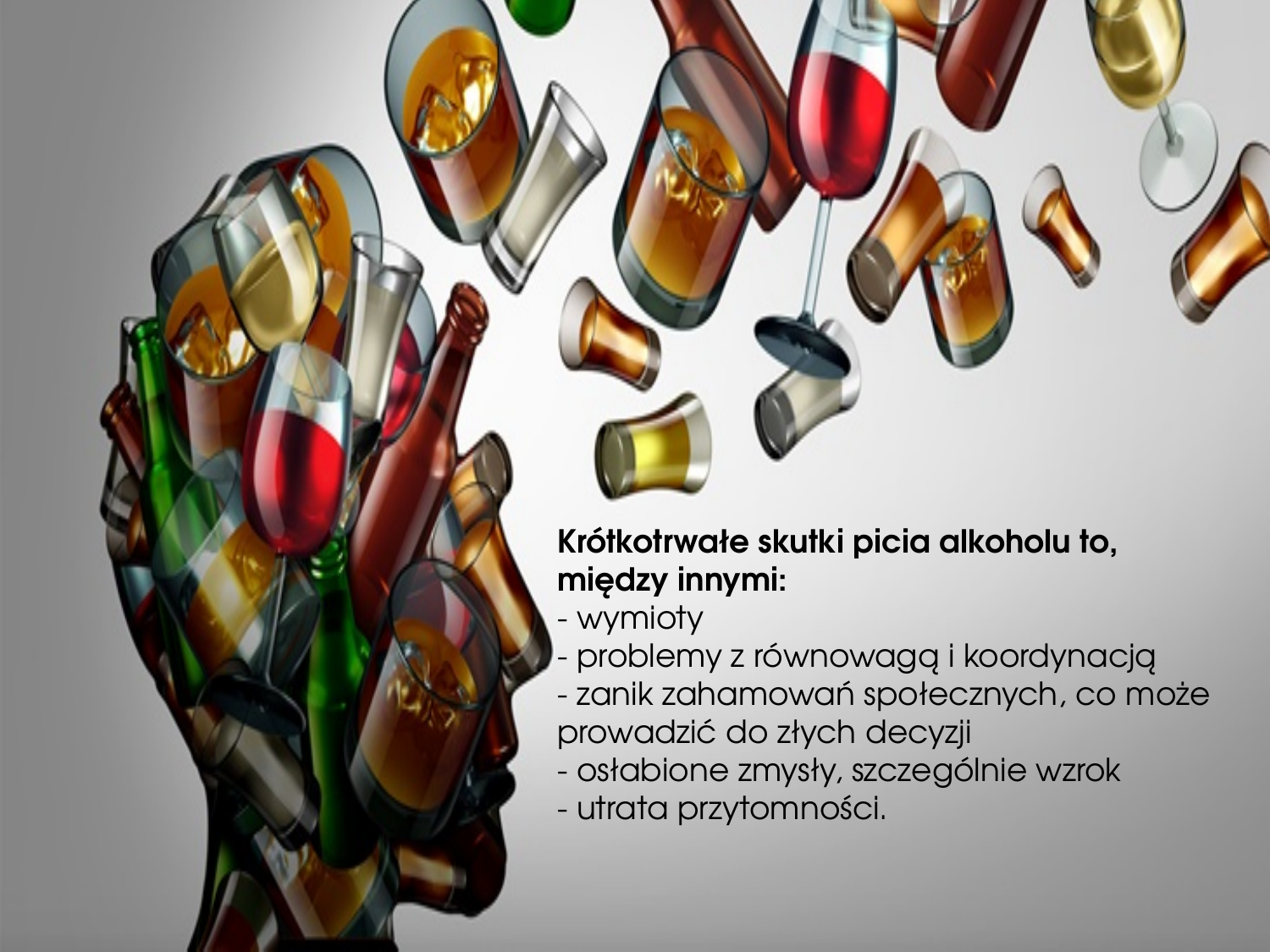

Krótkotrwałe skutki picia alkoholu to, między innymi:
- wymioty
- problemy z równowagą i koordynacją
- zanik zahamowań społecznych, co może prowadzić do złych decyzji
- osłabione zmysły, szczególnie wzrok
- utrata przytomności.